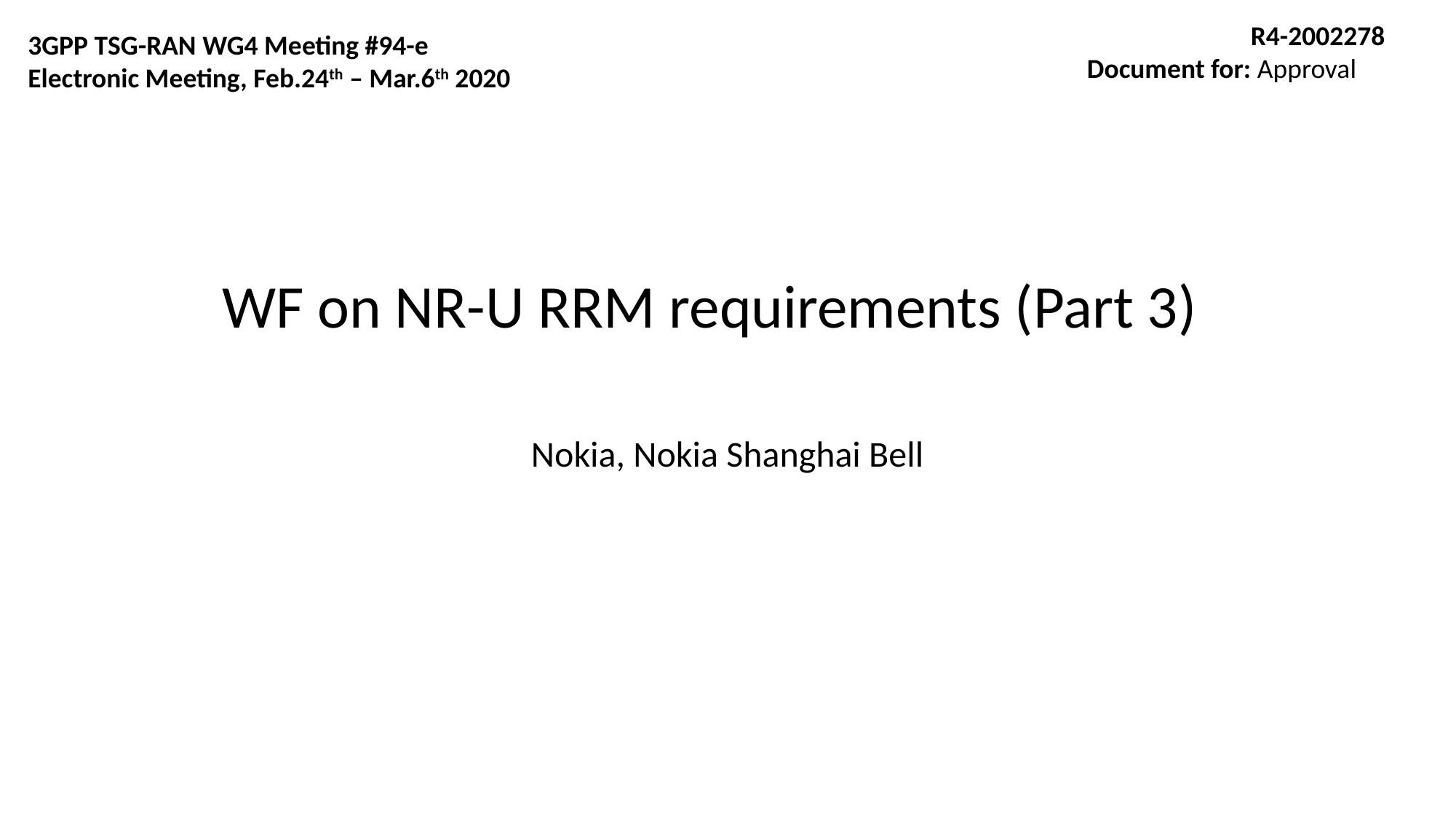

R4-2002278
Document for: Approval
3GPP TSG-RAN WG4 Meeting #94-e
Electronic Meeting, Feb.24th – Mar.6th 2020
# WF on NR-U RRM requirements (Part 3)
Nokia, Nokia Shanghai Bell